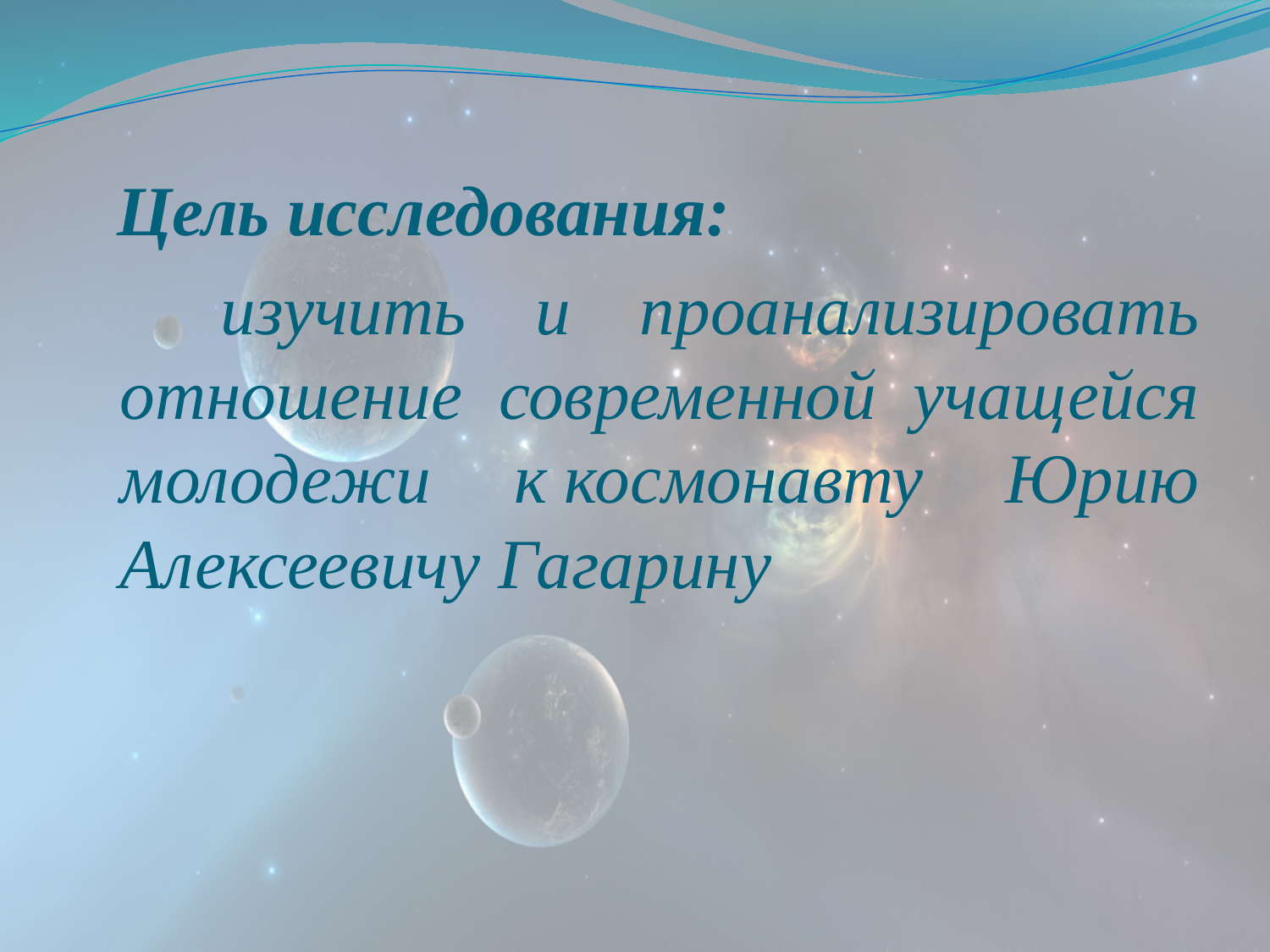

Цель исследования:
  изучить и проанализировать отношение современной учащейся молодежи к космонавту Юрию Алексеевичу Гагарину